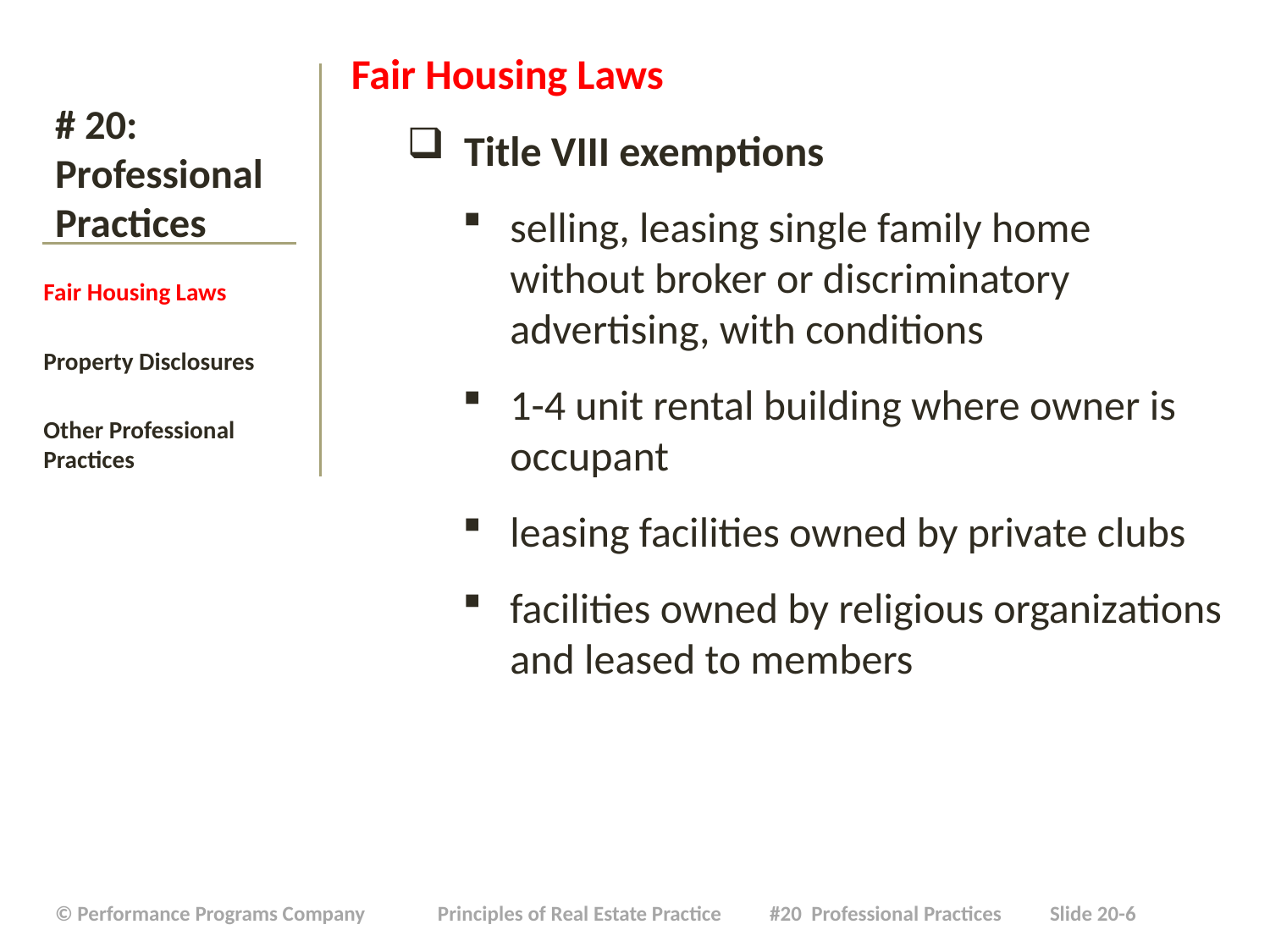

Fair Housing Laws

  Title VIII exemptions
selling, leasing single family home without broker or discriminatory advertising, with conditions
1-4 unit rental building where owner is occupant
leasing facilities owned by private clubs
facilities owned by religious organizations and leased to members

# # 20: Professional Practices

Fair Housing Laws

Property Disclosures

Other Professional Practices

| © Performance Programs Company Principles of Real Estate Practice #20 Professional Practices Slide 20-6 |
| --- |